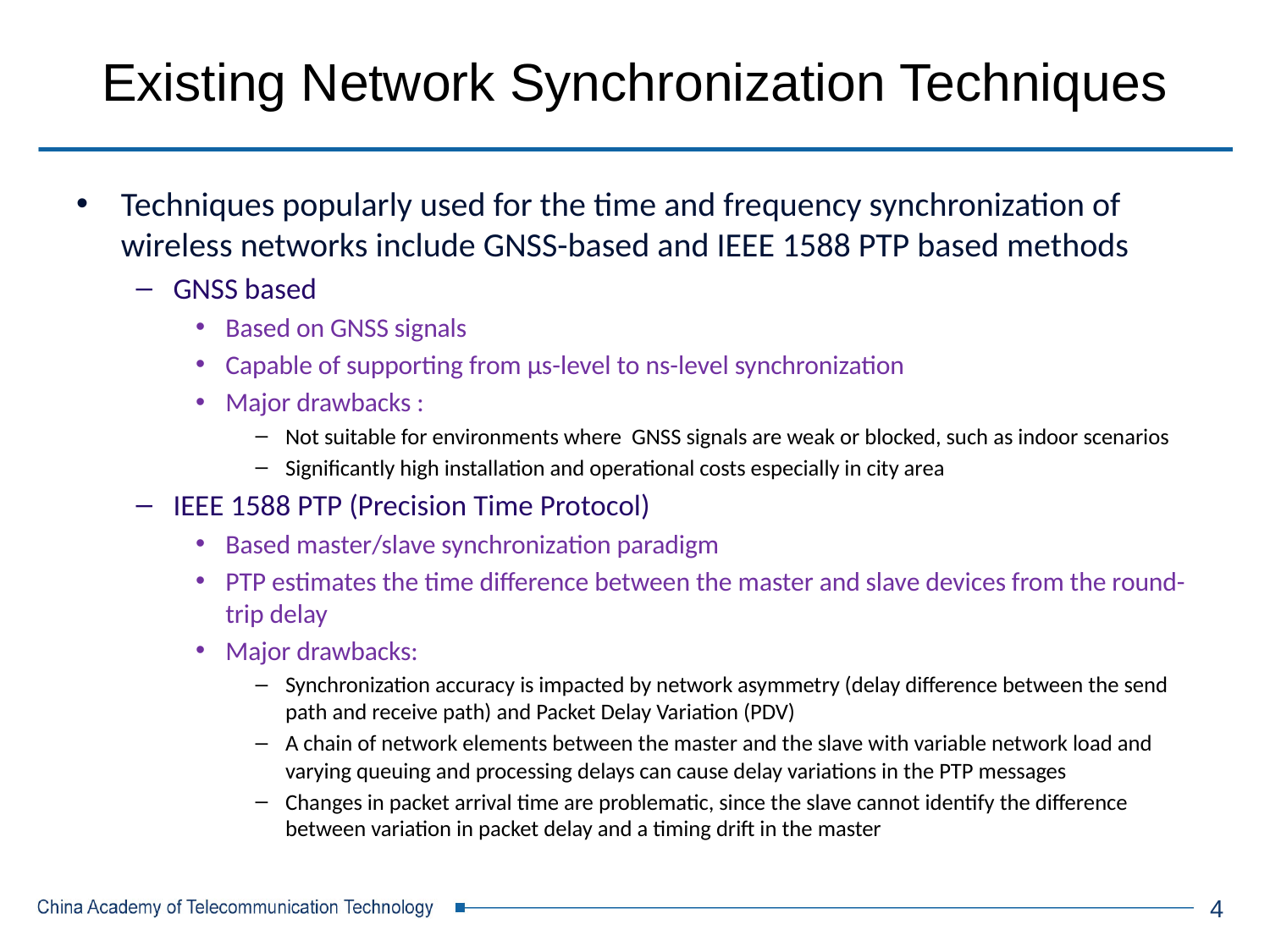

# Existing Network Synchronization Techniques
Techniques popularly used for the time and frequency synchronization of wireless networks include GNSS-based and IEEE 1588 PTP based methods
GNSS based
Based on GNSS signals
Capable of supporting from µs-level to ns-level synchronization
Major drawbacks :
Not suitable for environments where  GNSS signals are weak or blocked, such as indoor scenarios
Significantly high installation and operational costs especially in city area
IEEE 1588 PTP (Precision Time Protocol)
Based master/slave synchronization paradigm
PTP estimates the time difference between the master and slave devices from the round-trip delay
Major drawbacks:
Synchronization accuracy is impacted by network asymmetry (delay difference between the send path and receive path) and Packet Delay Variation (PDV)
A chain of network elements between the master and the slave with variable network load and varying queuing and processing delays can cause delay variations in the PTP messages
Changes in packet arrival time are problematic, since the slave cannot identify the difference between variation in packet delay and a timing drift in the master
4